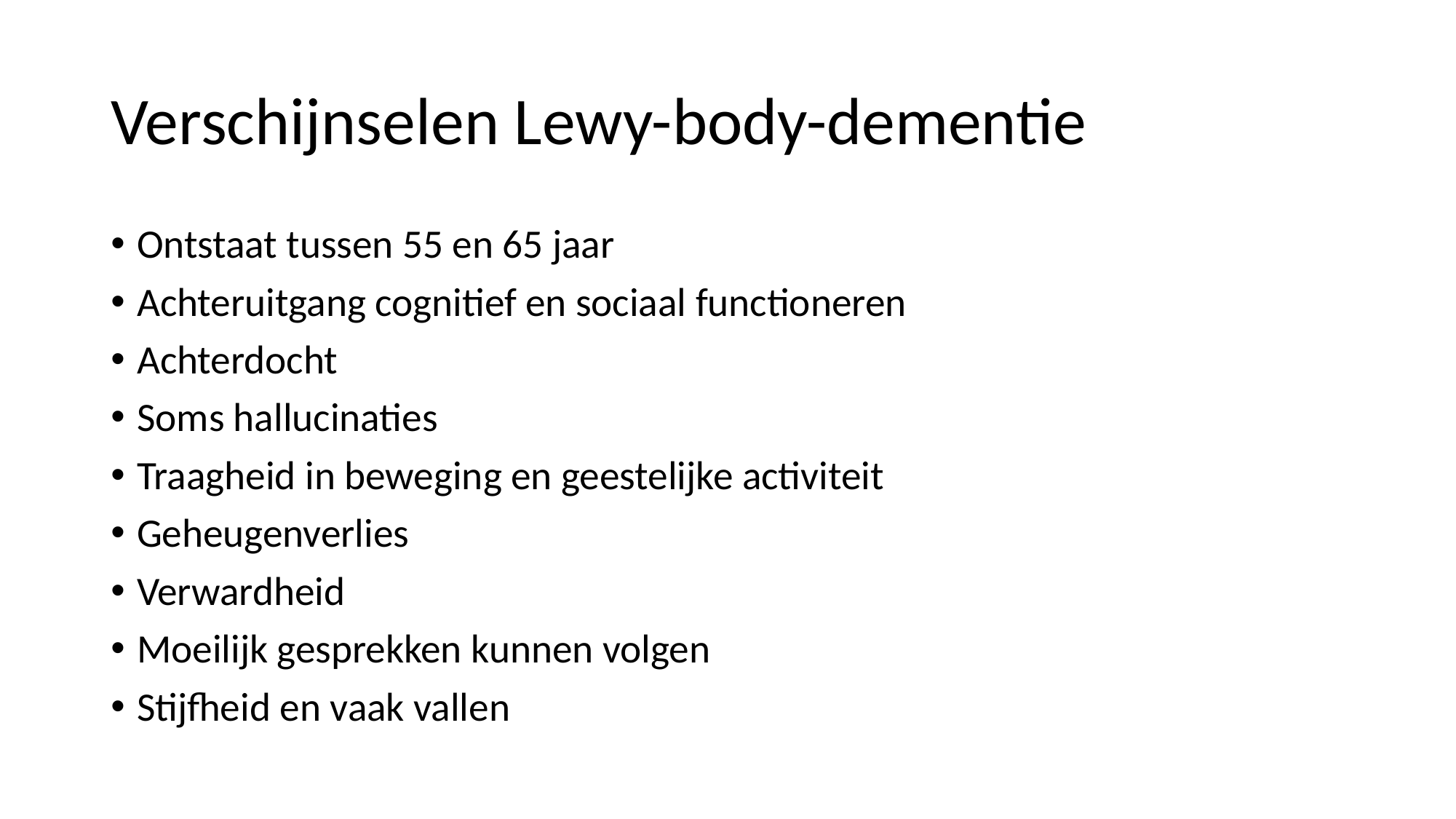

# Verschijnselen Lewy-body-dementie
Ontstaat tussen 55 en 65 jaar
Achteruitgang cognitief en sociaal functioneren
Achterdocht
Soms hallucinaties
Traagheid in beweging en geestelijke activiteit
Geheugenverlies
Verwardheid
Moeilijk gesprekken kunnen volgen
Stijfheid en vaak vallen